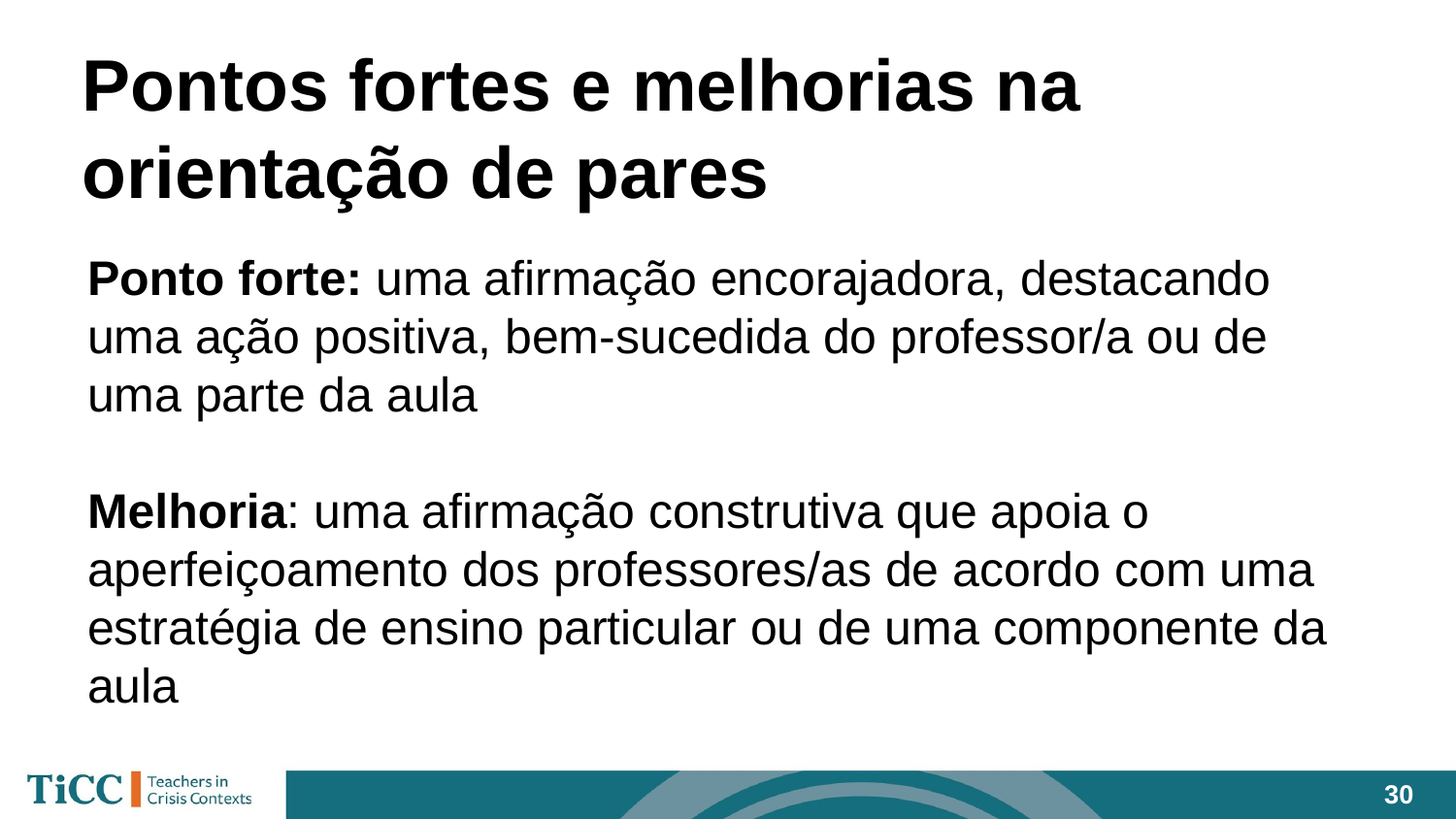

# Pontos fortes e melhorias na orientação de pares
Ponto forte: uma afirmação encorajadora, destacando uma ação positiva, bem-sucedida do professor/a ou de uma parte da aula

Melhoria: uma afirmação construtiva que apoia o aperfeiçoamento dos professores/as de acordo com uma estratégia de ensino particular ou de uma componente da aula
30